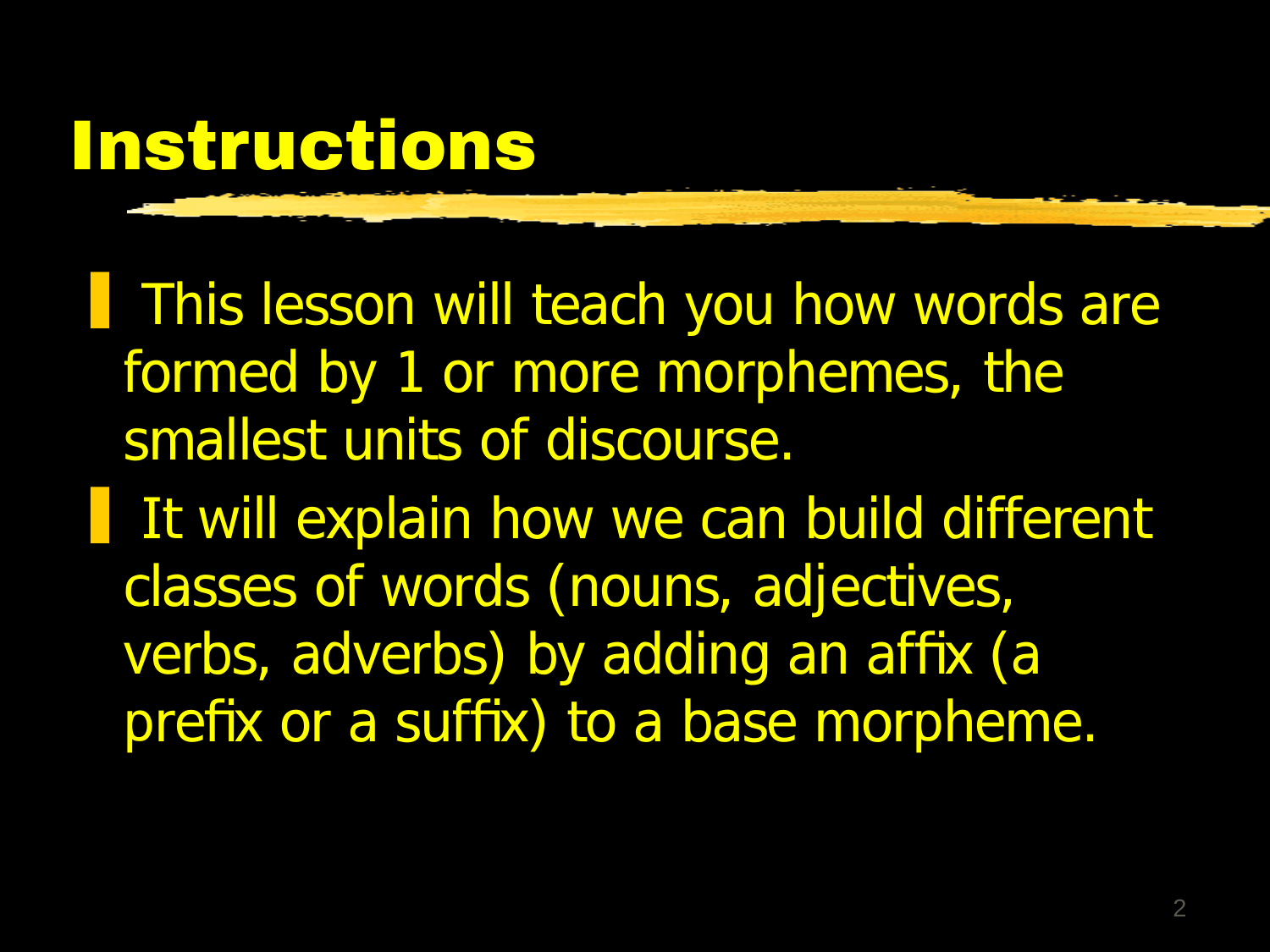

# Instructions
 This lesson will teach you how words are formed by 1 or more morphemes, the smallest units of discourse.
 It will explain how we can build different classes of words (nouns, adjectives, verbs, adverbs) by adding an affix (a prefix or a suffix) to a base morpheme.
2